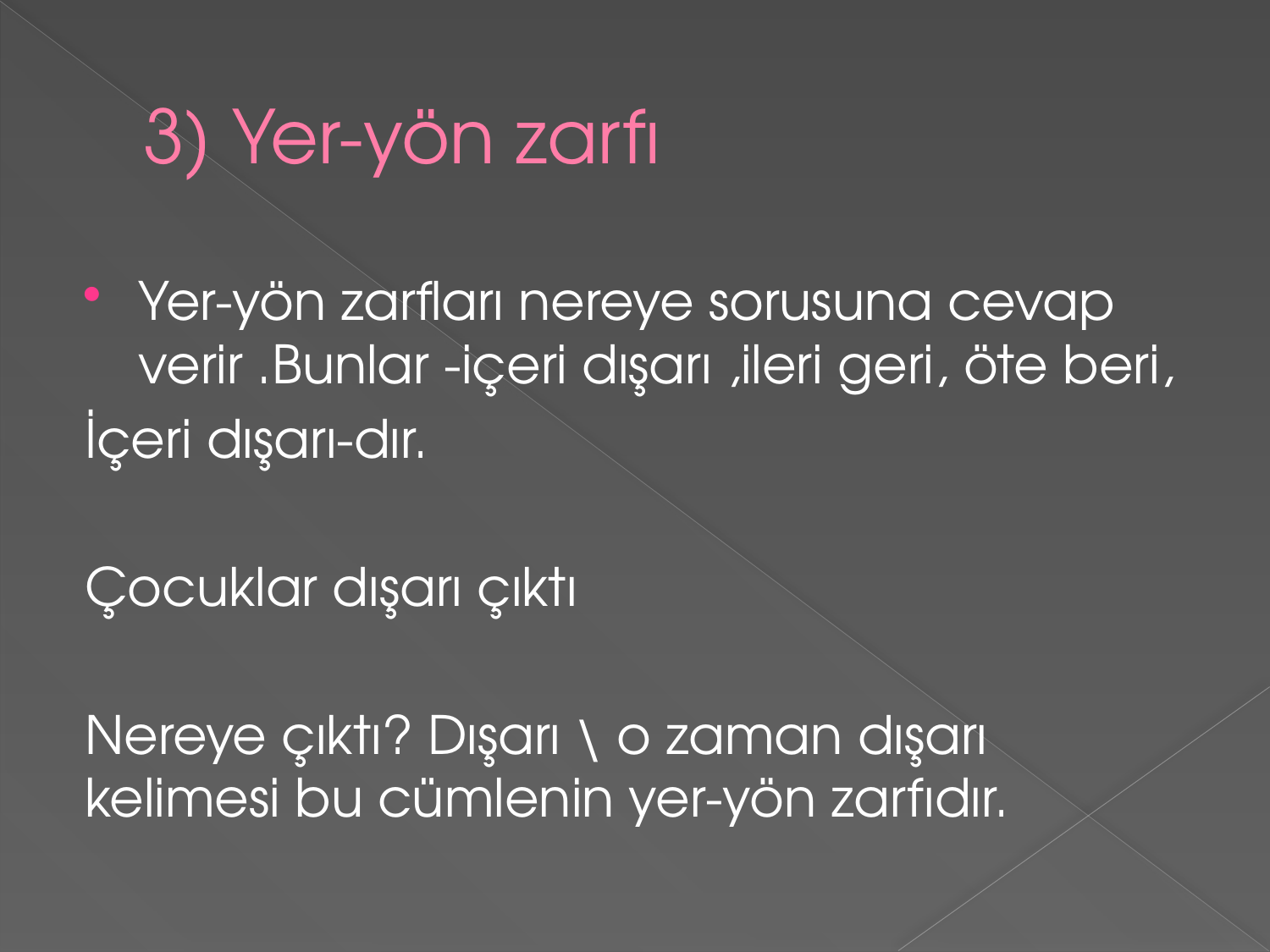

# 3) Yer-yön zarfı
Yer-yön zarfları nereye sorusuna cevap verir .Bunlar -içeri dışarı ,ileri geri, öte beri,
İçeri dışarı-dır.

Çocuklar dışarı çıktı

Nereye çıktı? Dışarı \ o zaman dışarı kelimesi bu cümlenin yer-yön zarfıdır.